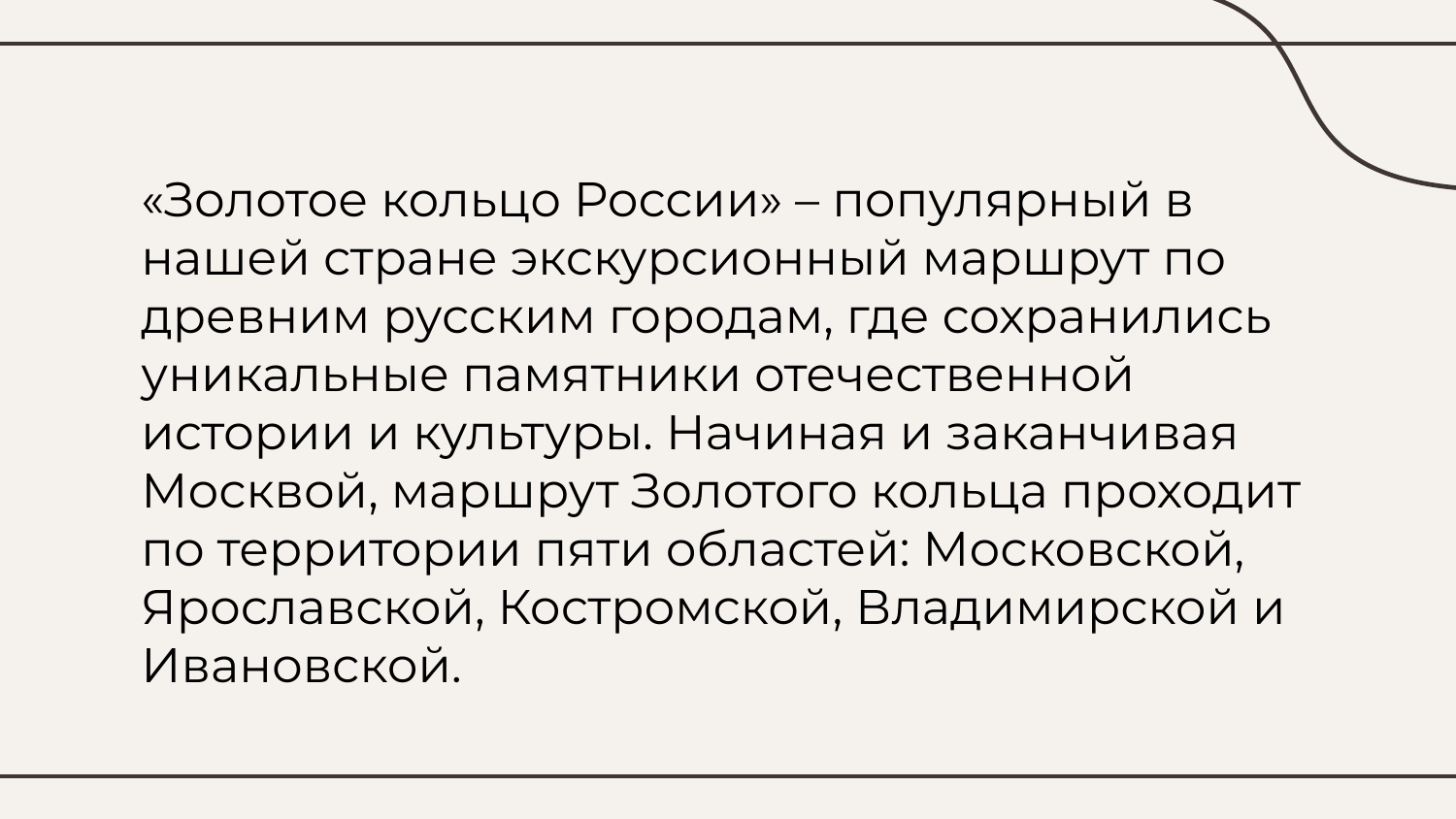

«Золотое кольцо России» – популярный в нашей стране экскурсионный маршрут по древним русским городам, где сохранились уникальные памятники отечественной истории и культуры. Начиная и заканчивая Москвой, маршрут Золотого кольца проходит по территории пяти областей: Московской, Ярославской, Костромской, Владимирской и Ивановской.